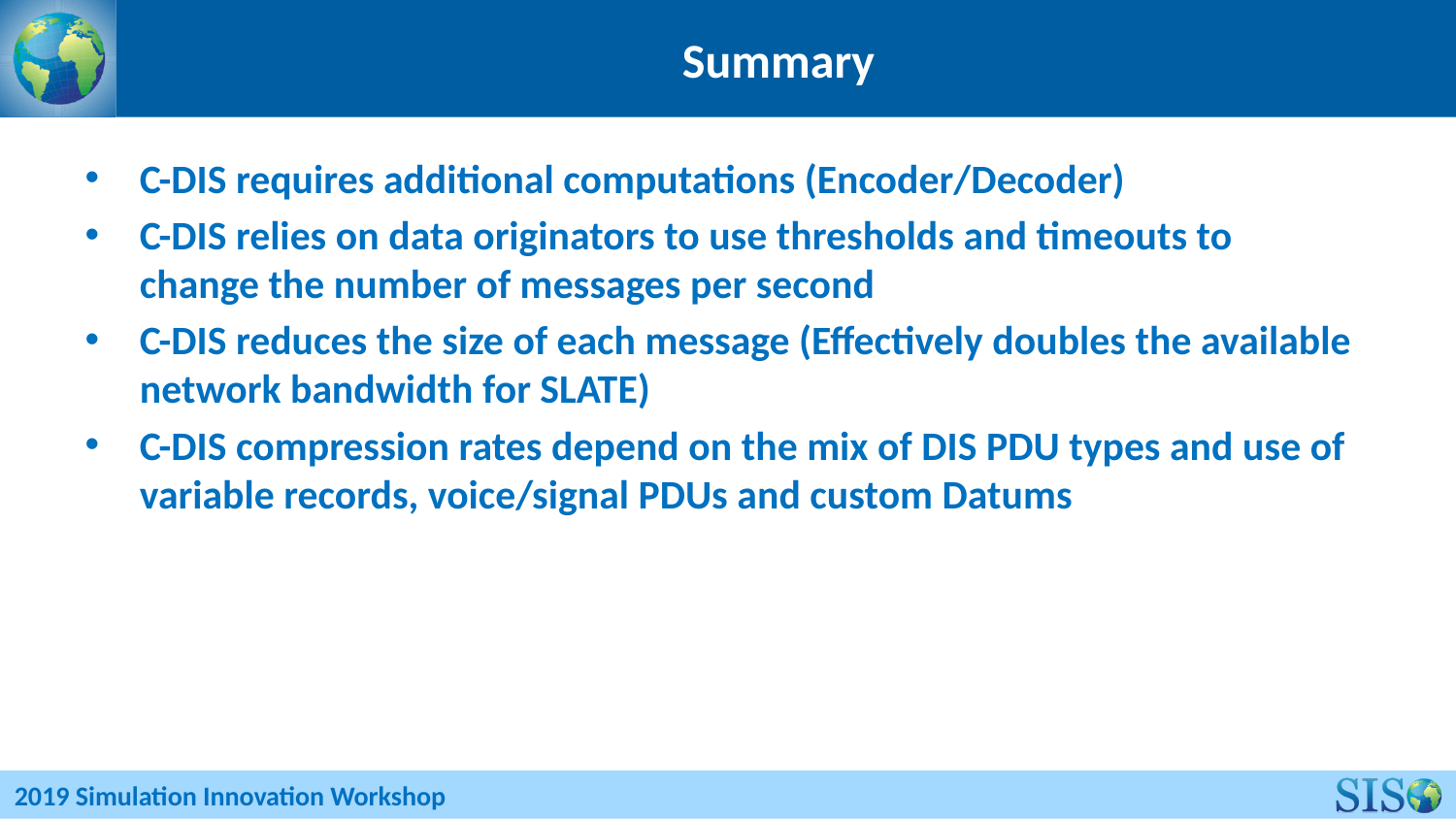

# Summary
C-DIS requires additional computations (Encoder/Decoder)
C-DIS relies on data originators to use thresholds and timeouts to change the number of messages per second
C-DIS reduces the size of each message (Effectively doubles the available network bandwidth for SLATE)
C-DIS compression rates depend on the mix of DIS PDU types and use of variable records, voice/signal PDUs and custom Datums